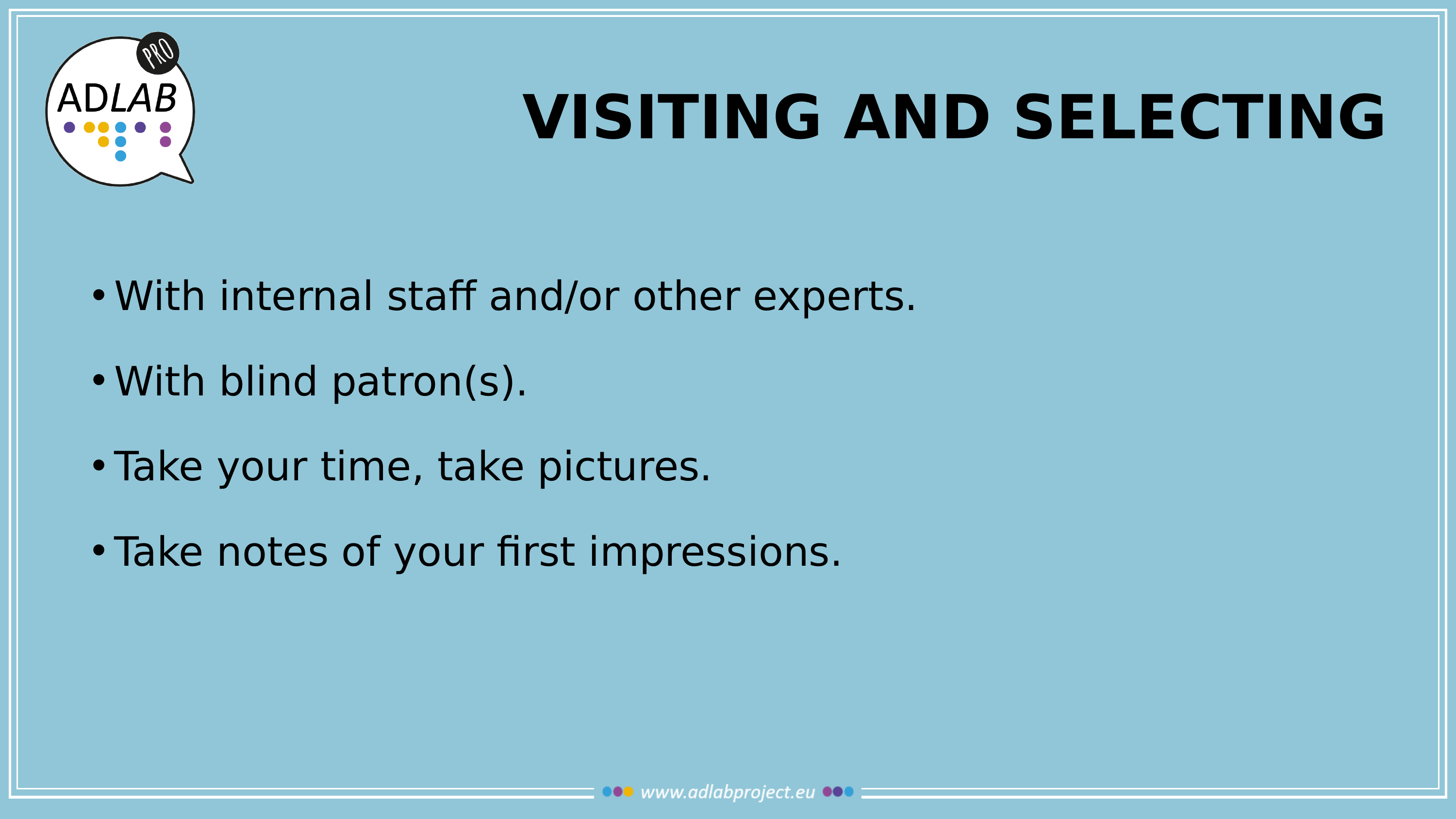

# visiting and selecting
With internal staff and/or other experts.
With blind patron(s).
Take your time, take pictures.
Take notes of your first impressions.